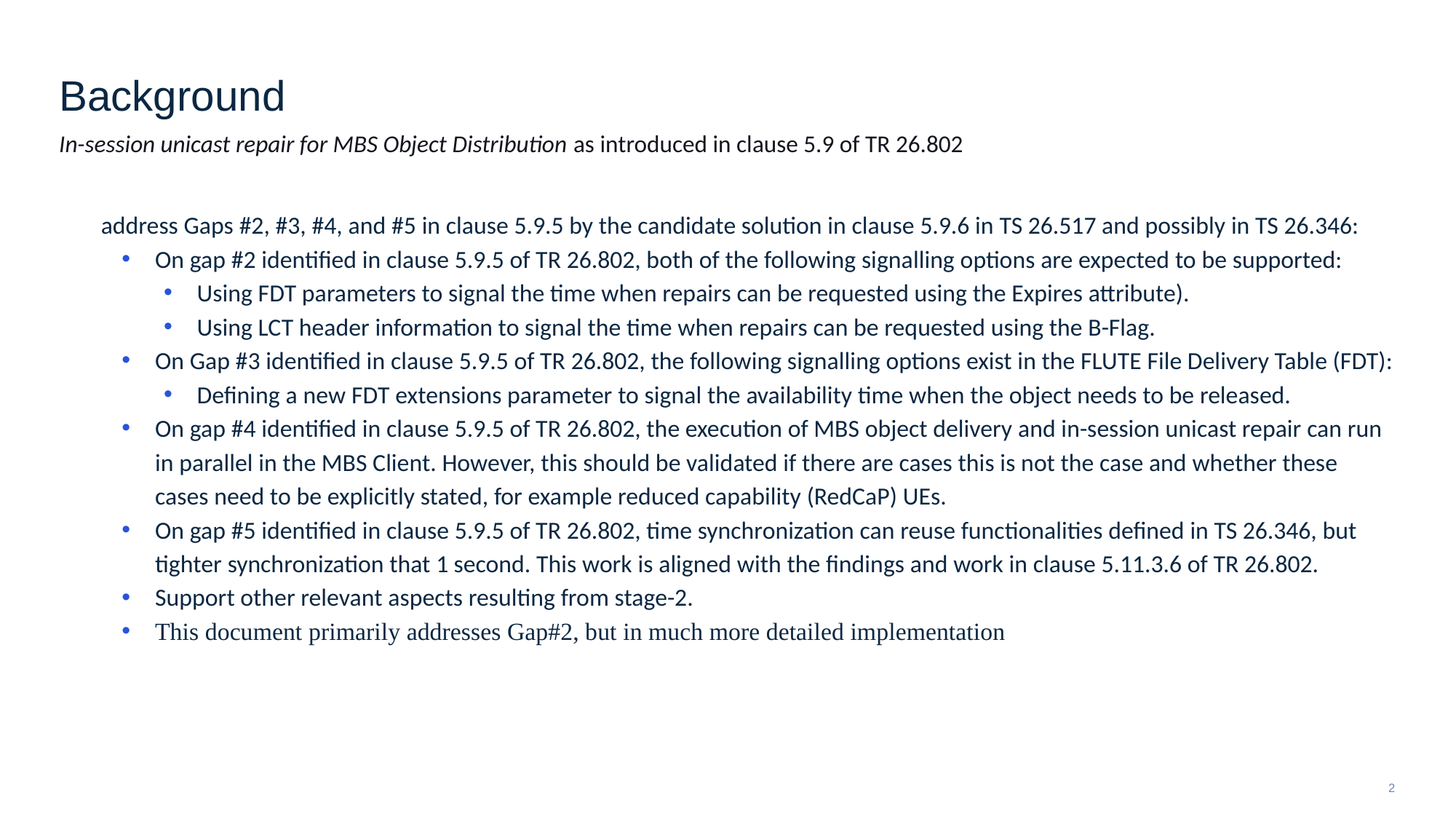

# Background
In-session unicast repair for MBS Object Distribution as introduced in clause 5.9 of TR 26.802
address Gaps #2, #3, #4, and #5 in clause 5.9.5 by the candidate solution in clause 5.9.6 in TS 26.517 and possibly in TS 26.346:
On gap #2 identified in clause 5.9.5 of TR 26.802, both of the following signalling options are expected to be supported:
Using FDT parameters to signal the time when repairs can be requested using the Expires attribute).
Using LCT header information to signal the time when repairs can be requested using the B-Flag.
On Gap #3 identified in clause 5.9.5 of TR 26.802, the following signalling options exist in the FLUTE File Delivery Table (FDT):
Defining a new FDT extensions parameter to signal the availability time when the object needs to be released.
On gap #4 identified in clause 5.9.5 of TR 26.802, the execution of MBS object delivery and in-session unicast repair can run in parallel in the MBS Client. However, this should be validated if there are cases this is not the case and whether these cases need to be explicitly stated, for example reduced capability (RedCaP) UEs.
On gap #5 identified in clause 5.9.5 of TR 26.802, time synchronization can reuse functionalities defined in TS 26.346, but tighter synchronization that 1 second. This work is aligned with the findings and work in clause 5.11.3.6 of TR 26.802.
Support other relevant aspects resulting from stage-2.
This document primarily addresses Gap#2, but in much more detailed implementation